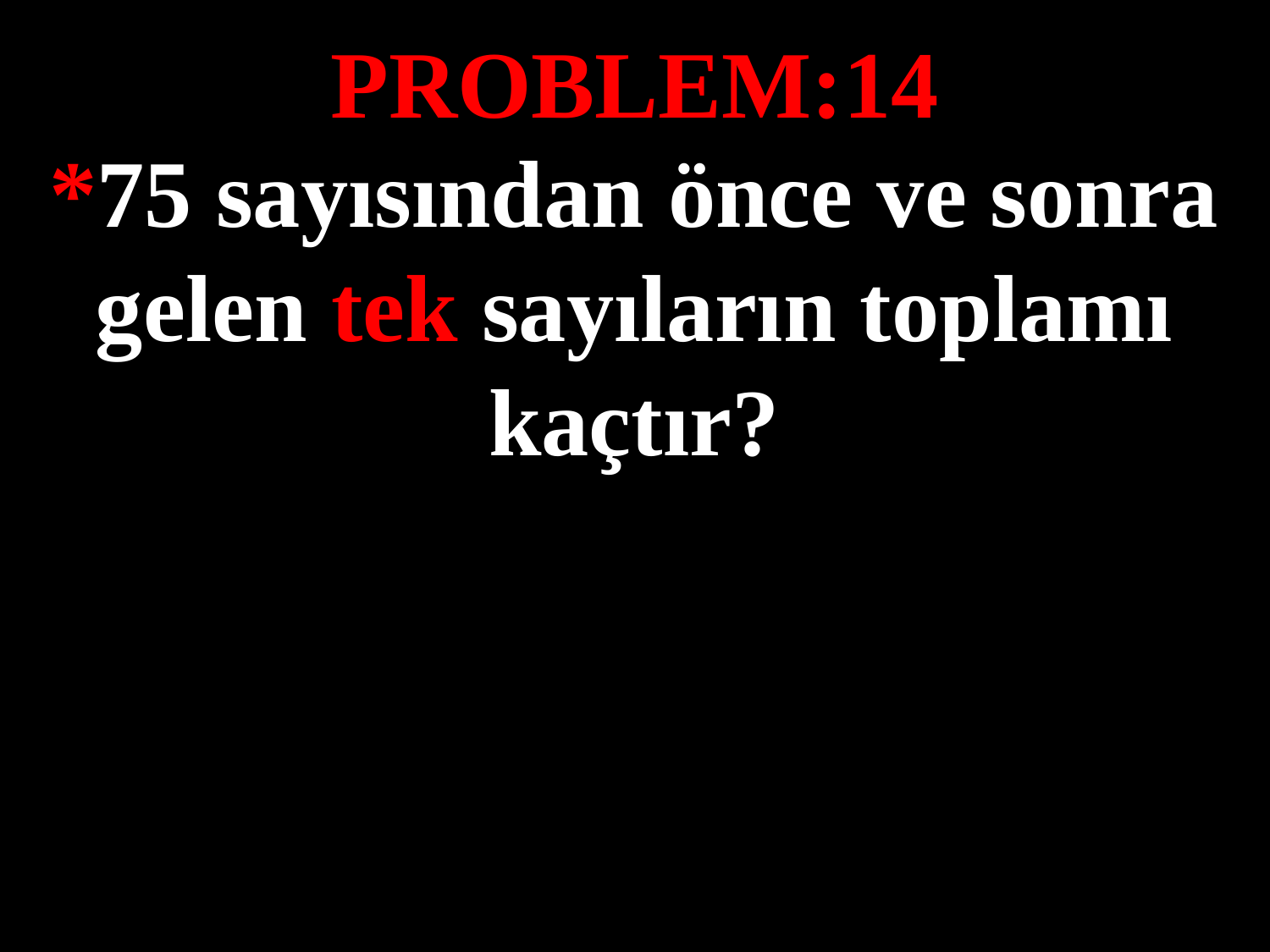

PROBLEM:14
*75 sayısından önce ve sonra gelen tek sayıların toplamı kaçtır?
#